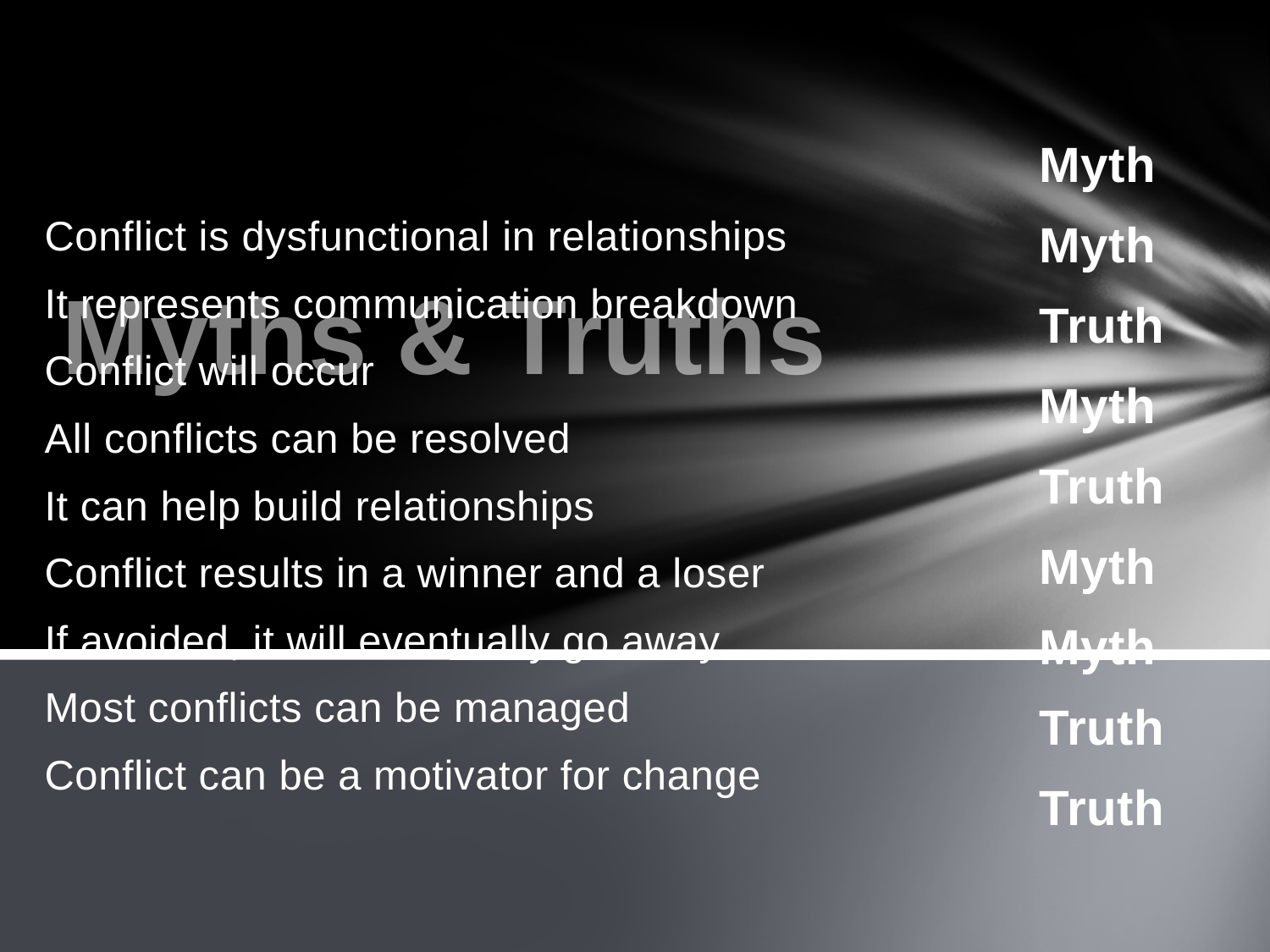

Myths & Truths
Myth
Myth
Truth
Myth
Truth
Myth
Myth
Truth
Truth
Conflict is dysfunctional in relationships
It represents communication breakdown
Conflict will occur
All conflicts can be resolved
It can help build relationships
Conflict results in a winner and a loser
If avoided, it will eventually go away
Most conflicts can be managed
Conflict can be a motivator for change